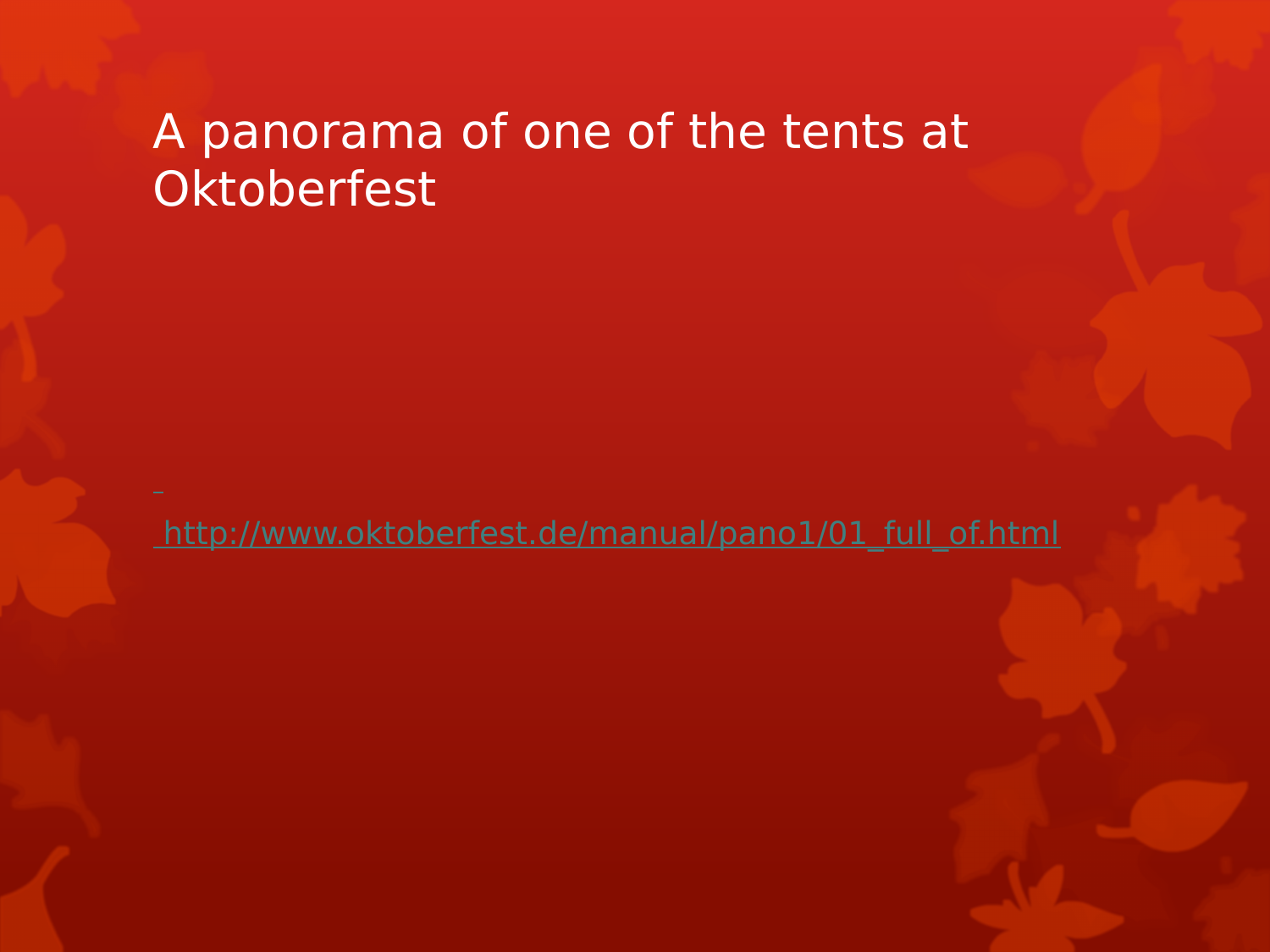

# A panorama of one of the tents at Oktoberfest

 http://www.oktoberfest.de/manual/pano1/01_full_of.html